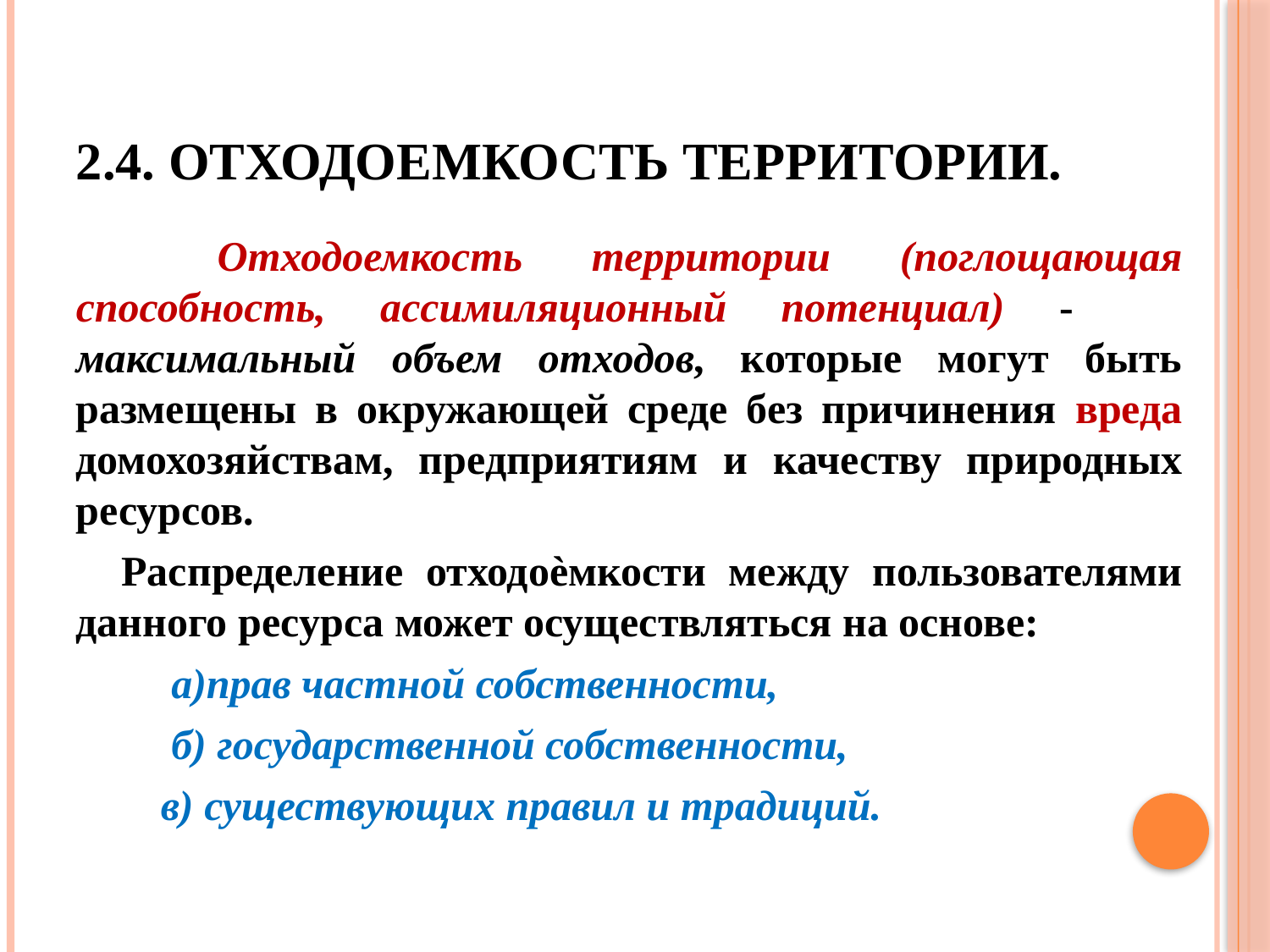

# 2.4. Отходоемкость территории.
  Отходоемкость территории (поглощающая способность, ассимиляционный потенциал) -   максимальный объем отходов, которые могут быть размещены в окружающей среде без причинения вреда домохозяйствам, предприятиям и качеству природных ресурсов.
  Распределение отходоѐмкости между пользователями данного ресурса может осуществляться на основе:
         а)прав частной собственности,
         б) государственной собственности,
        в) существующих правил и традиций.